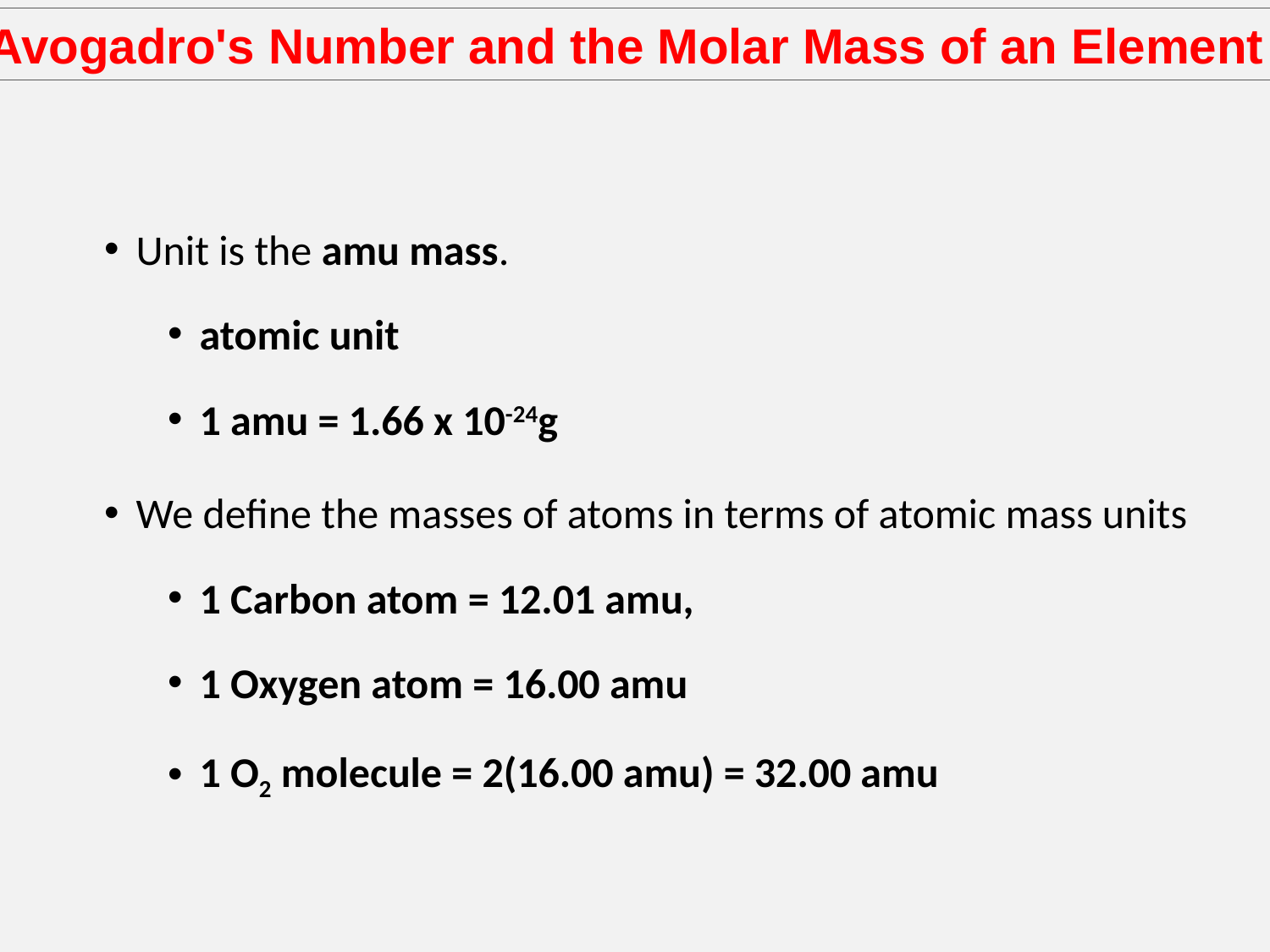

Avogadro's Number and the Molar Mass of an Element
Unit is the amu mass.
atomic unit
1 amu = 1.66 x 10-24g
We define the masses of atoms in terms of atomic mass units
1 Carbon atom = 12.01 amu,
1 Oxygen atom = 16.00 amu
1 O2 molecule = 2(16.00 amu) = 32.00 amu